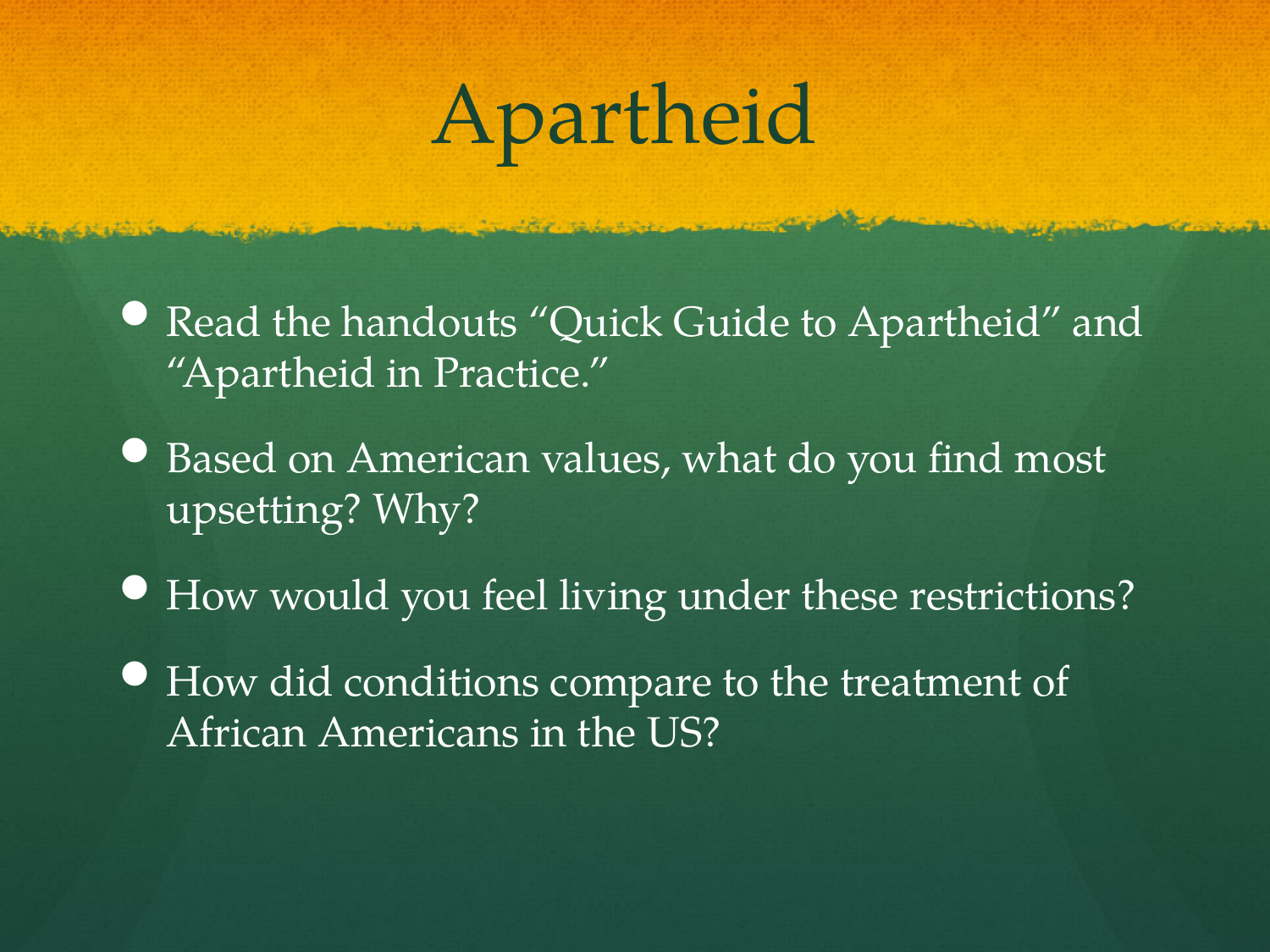

# Apartheid
Read the handouts “Quick Guide to Apartheid” and “Apartheid in Practice.”
Based on American values, what do you find most upsetting? Why?
How would you feel living under these restrictions?
How did conditions compare to the treatment of African Americans in the US?